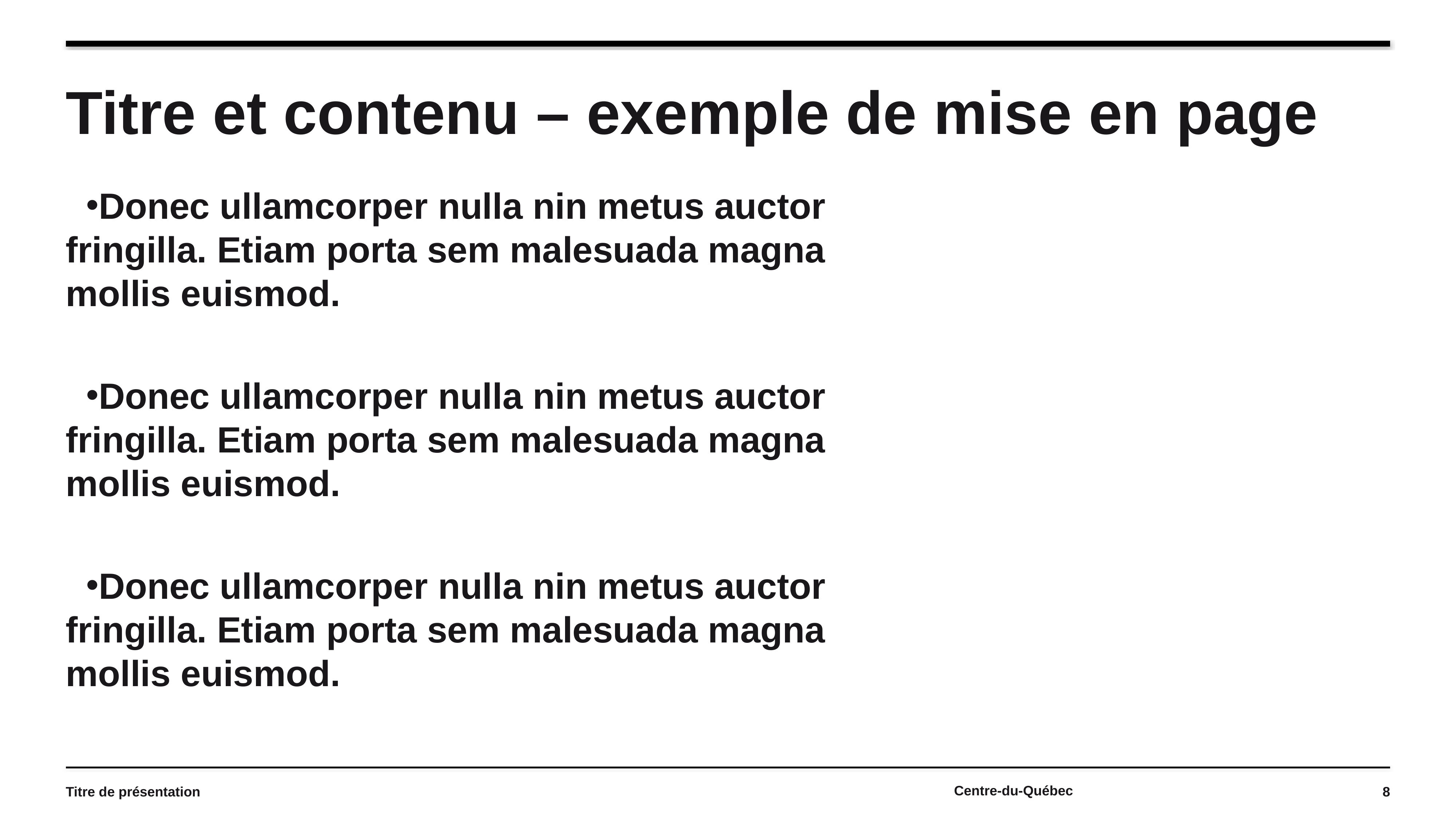

# Titre et contenu – exemple de mise en page
Donec ullamcorper nulla nin metus auctor
fringilla. Etiam porta sem malesuada magna
mollis euismod.

Donec ullamcorper nulla nin metus auctor
fringilla. Etiam porta sem malesuada magna
mollis euismod.

Donec ullamcorper nulla nin metus auctor
fringilla. Etiam porta sem malesuada magna
mollis euismod.
Titre de présentation
8